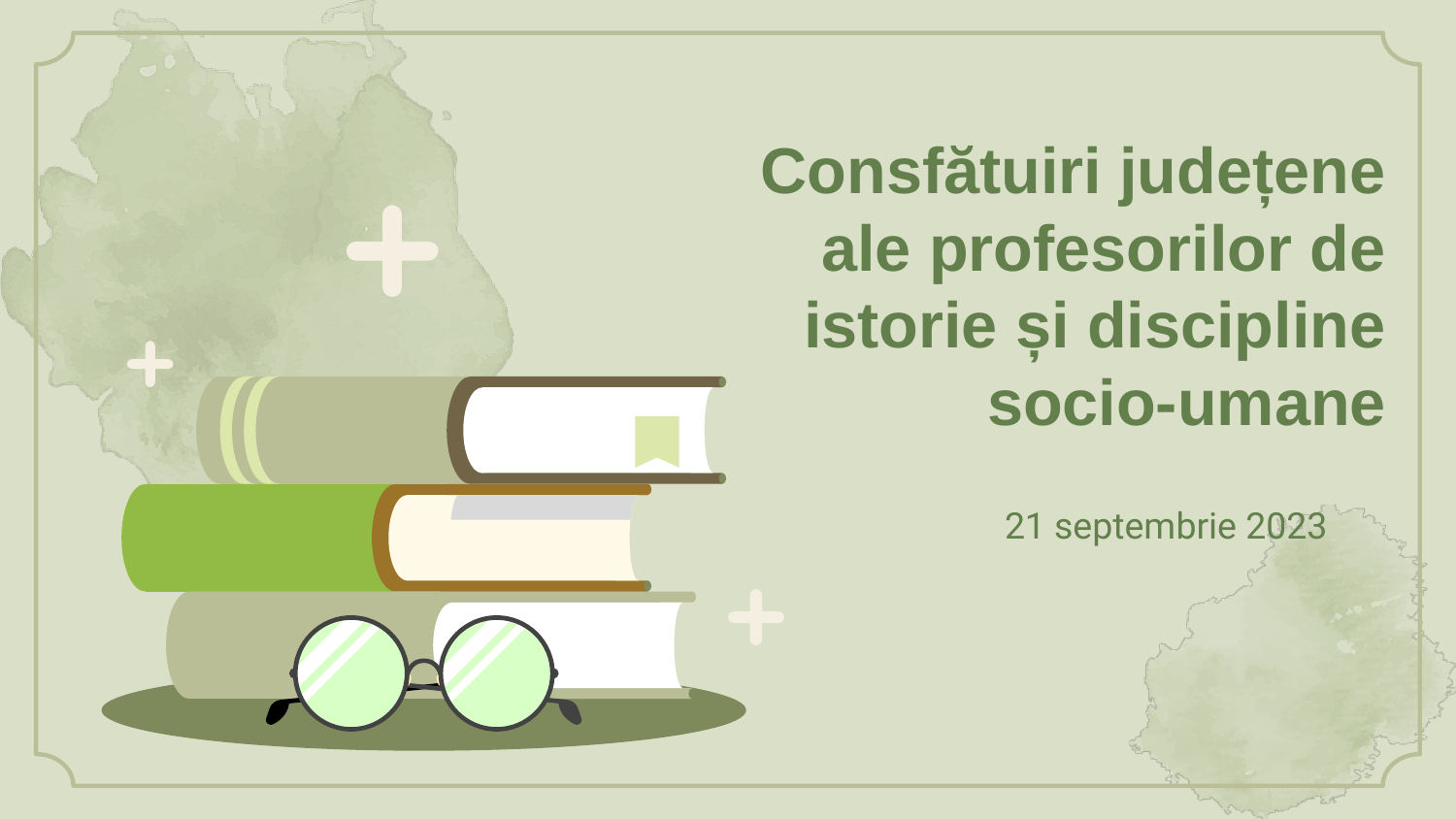

# Consfătuiri județene ale profesorilor de istorie și discipline socio-umane

21 septembrie 2023